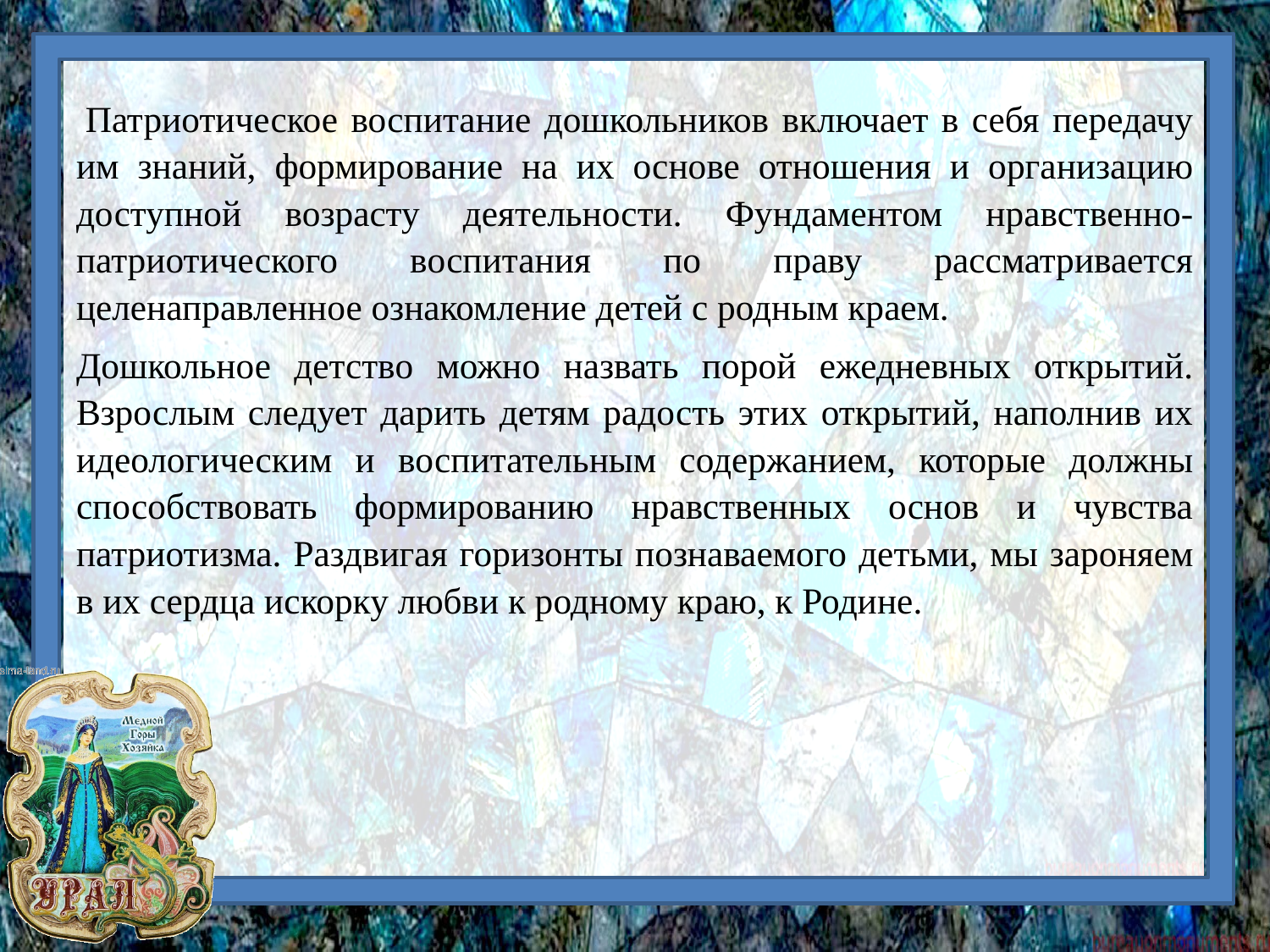

Патриотическое воспитание дошкольников включает в себя передачу им знаний, формирование на их основе отношения и организацию доступной возрасту деятельности. Фундаментом нравственно-патриотического воспитания по праву рассматривается целенаправленное ознакомление детей с родным краем.
Дошкольное детство можно назвать порой ежедневных открытий. Взрослым следует дарить детям радость этих открытий, наполнив их идеологическим и воспитательным содержанием, которые должны способствовать формированию нравственных основ и чувства патриотизма. Раздвигая горизонты познаваемого детьми, мы зароняем в их сердца искорку любви к родному краю, к Родине.